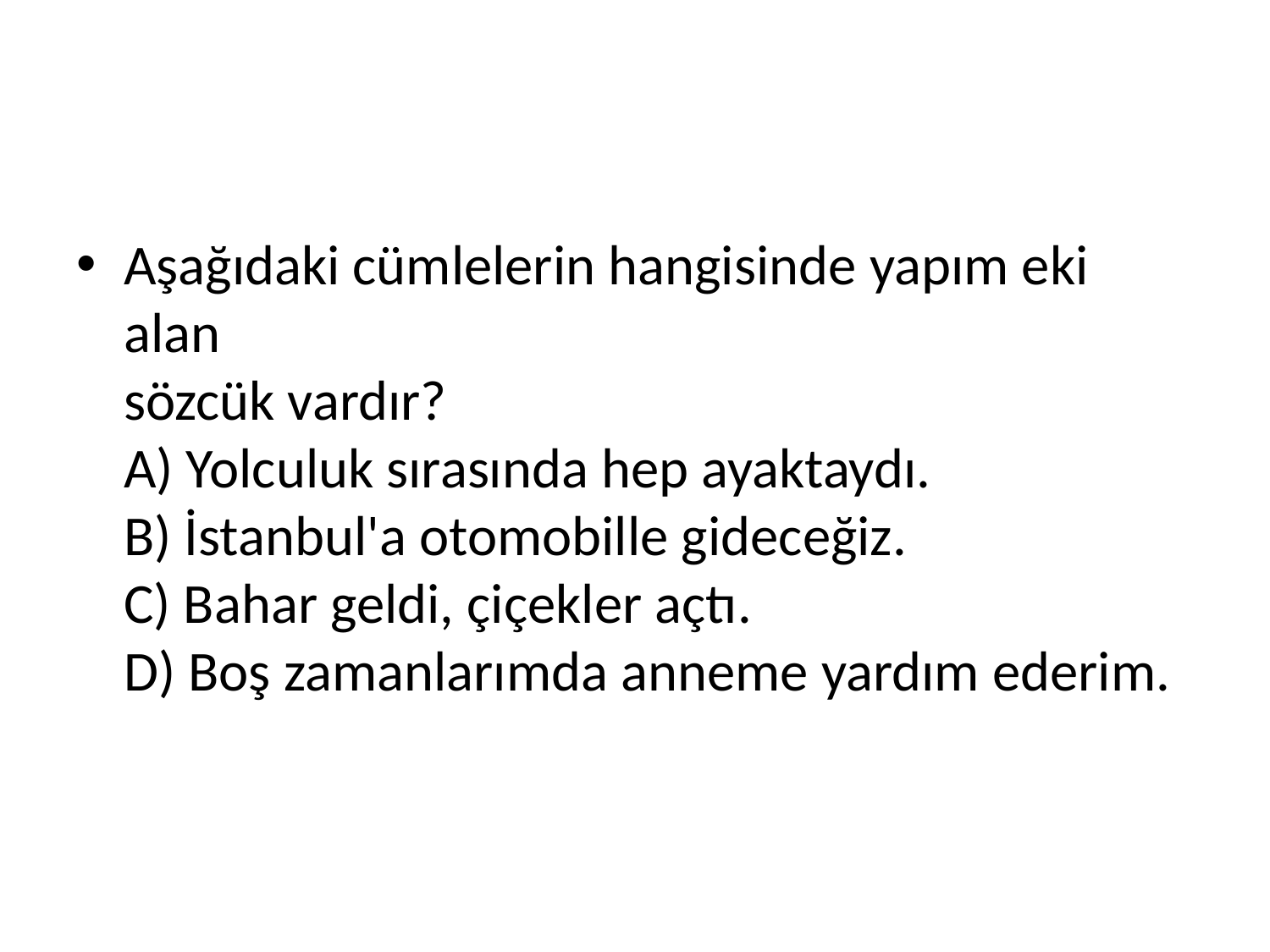

#
Aşağıdaki cümlelerin hangisinde yapım eki alan 
sözcük vardır? 
A) Yolculuk sırasında hep ayaktaydı. 
B) İstanbul'a otomobille gideceğiz. 
C) Bahar geldi, çiçekler açtı. 
D) Boş zamanlarımda anneme yardım ederim.